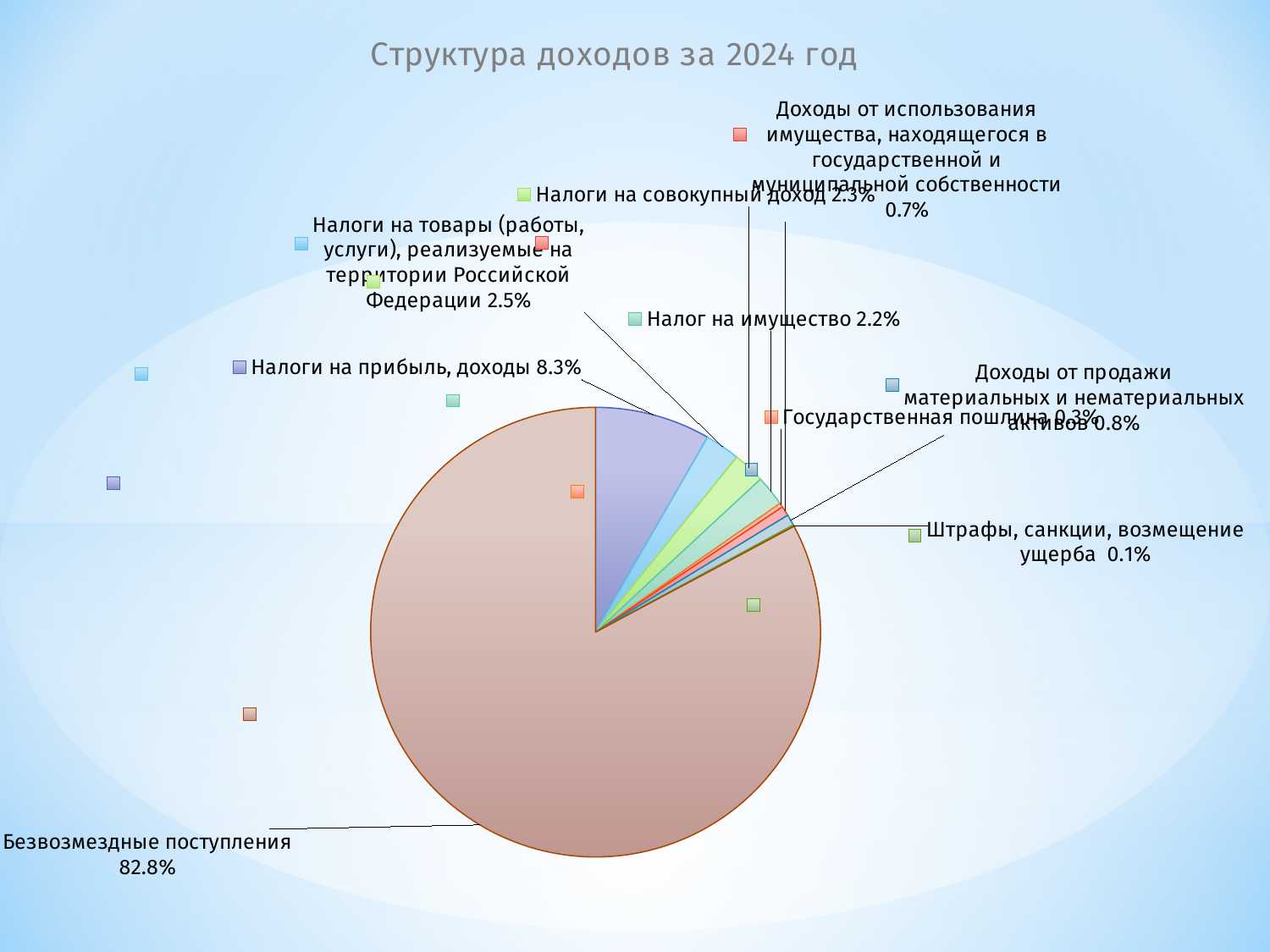

### Chart: Структура доходов за 2024 год

| Category | Сумма |
|---|---|
| Налоги на прибыль, доходы | 0.08300000000000006 |
| Налоги на товары (работы, услуги), реализуемые на территории Российской Федерации | 0.02500000000000001 |
| Налоги на совокупный доход | 0.023000000000000007 |
| Налог на имущество | 0.022000000000000006 |
| Государственная пошлина | 0.0030000000000000022 |
| Доходы от использования имущества, находящегося в государственной и муниципальной собственности | 0.0070000000000000045 |
| Платежи при пользовании природными ресурсами | 0.0 |
| Доходы от продажи материальных и нематериальных активов | 0.008000000000000007 |
| Штрафы, санкции, возмещение ущерба  | 0.0010000000000000007 |
| прочие неналоговые доходы | 0.0 |
| Безвозмездные поступления | 0.8280000000000003 |